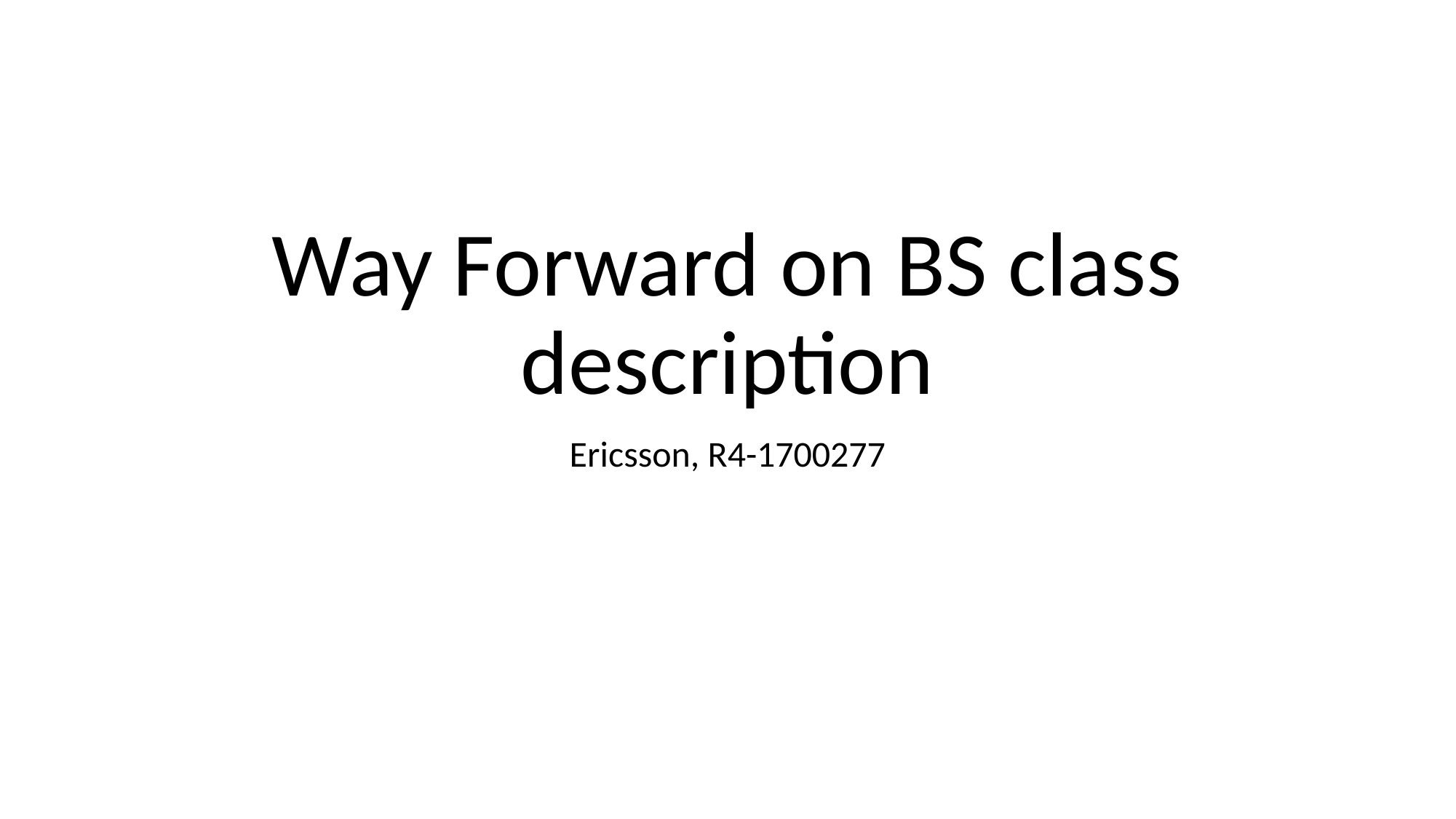

# Way Forward on BS class description
Ericsson, R4-1700277